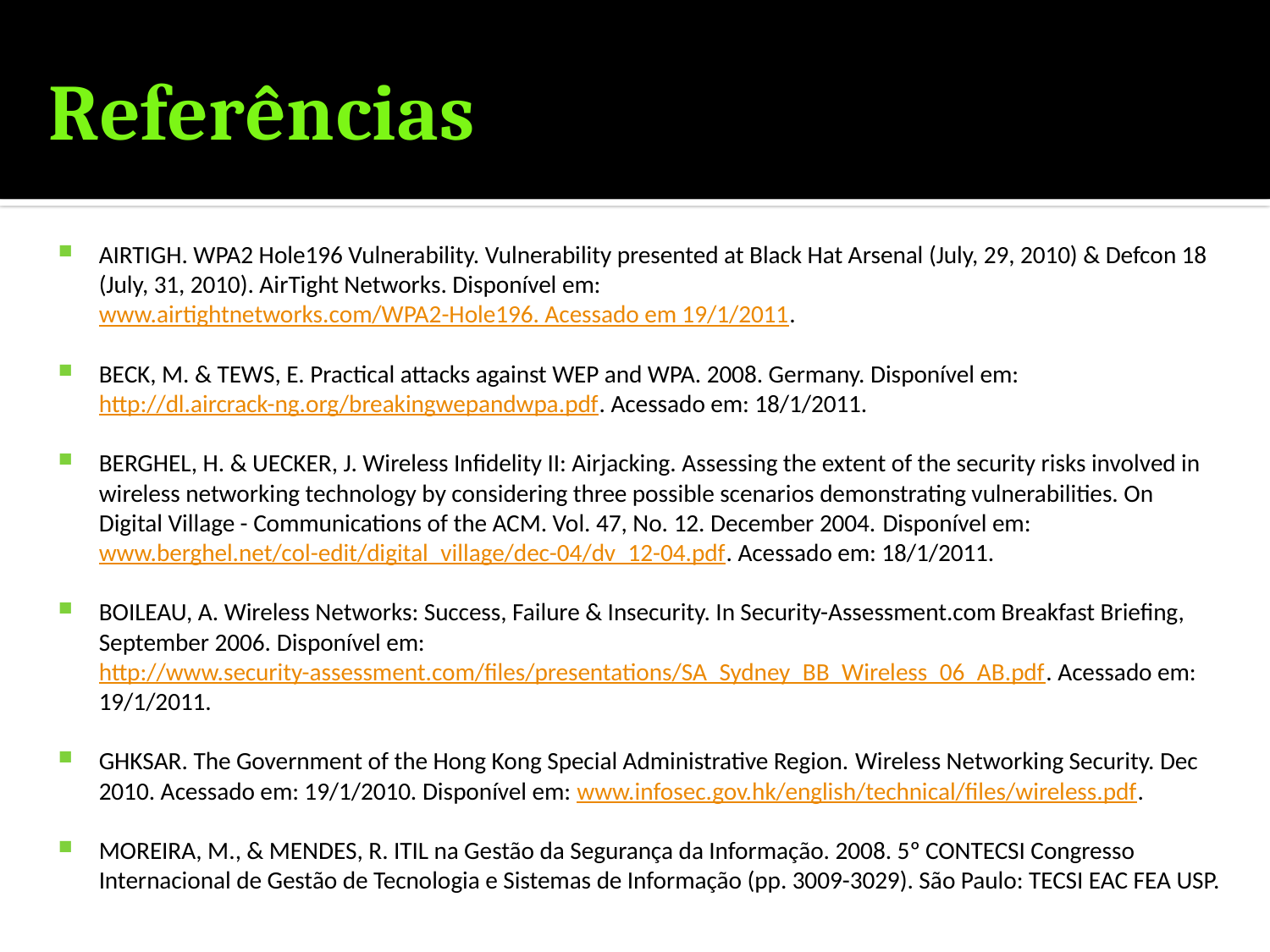

# Referências
AIRTIGH. WPA2 Hole196 Vulnerability. Vulnerability presented at Black Hat Arsenal (July, 29, 2010) & Defcon 18 (July, 31, 2010). AirTight Networks. Disponível em: www.airtightnetworks.com/WPA2-Hole196. Acessado em 19/1/2011.

BECK, M. & TEWS, E. Practical attacks against WEP and WPA. 2008. Germany. Disponível em: http://dl.aircrack-ng.org/breakingwepandwpa.pdf. Acessado em: 18/1/2011.

BERGHEL, H. & UECKER, J. Wireless Infidelity II: Airjacking. Assessing the extent of the security risks involved in wireless networking technology by considering three possible scenarios demonstrating vulnerabilities. On Digital Village - Communications of the ACM. Vol. 47, No. 12. December 2004. Disponível em: www.berghel.net/col-edit/digital_village/dec-04/dv_12-04.pdf. Acessado em: 18/1/2011.

BOILEAU, A. Wireless Networks: Success, Failure & Insecurity. In Security-Assessment.com Breakfast Briefing, September 2006. Disponível em: http://www.security-assessment.com/files/presentations/SA_Sydney_BB_Wireless_06_AB.pdf. Acessado em: 19/1/2011.

GHKSAR. The Government of the Hong Kong Special Administrative Region. Wireless Networking Security. Dec 2010. Acessado em: 19/1/2010. Disponível em: www.infosec.gov.hk/english/technical/files/wireless.pdf.

MOREIRA, M., & MENDES, R. ITIL na Gestão da Segurança da Informação. 2008. 5º CONTECSI Congresso Internacional de Gestão de Tecnologia e Sistemas de Informação (pp. 3009-3029). São Paulo: TECSI EAC FEA USP.